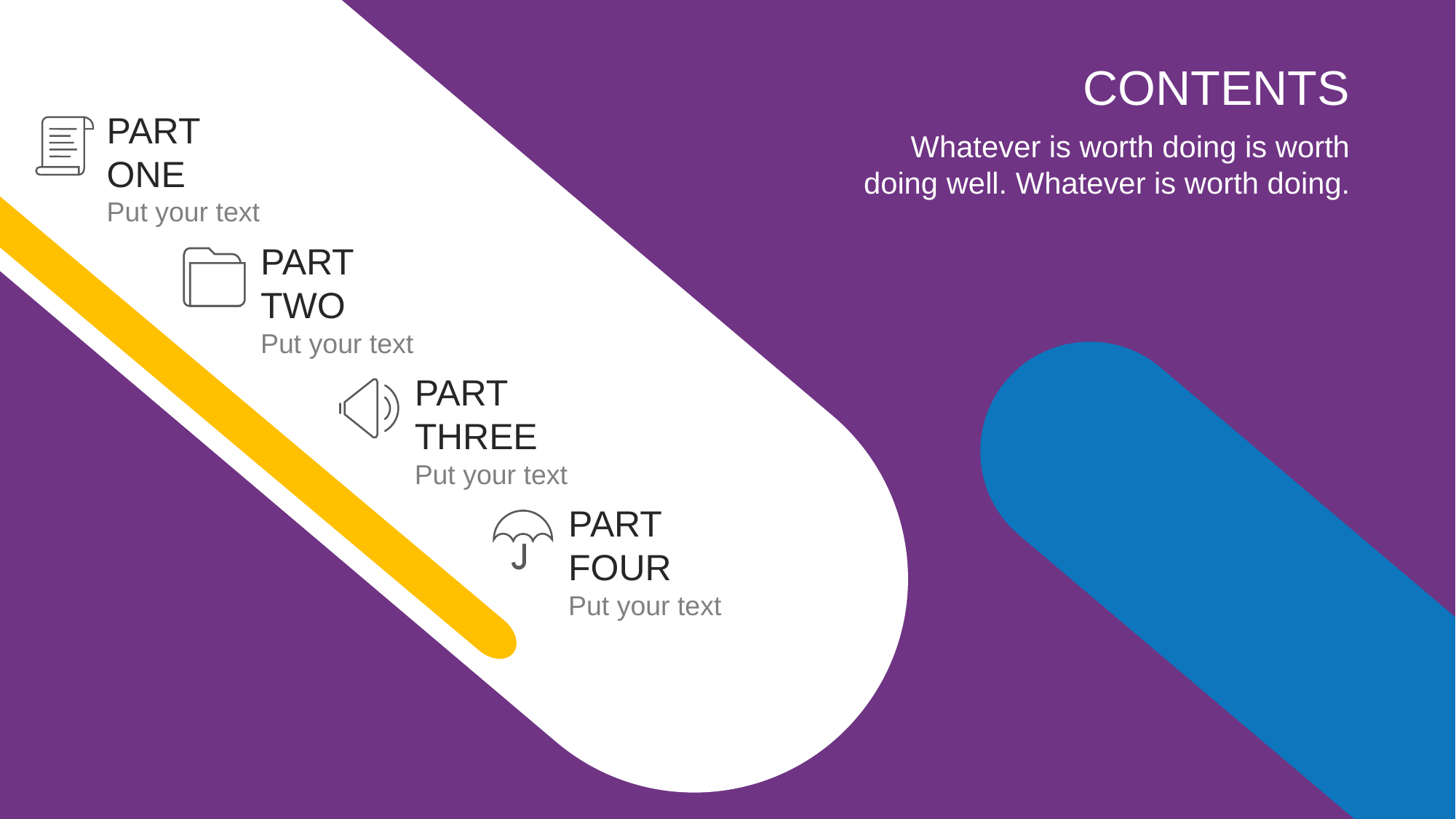

CONTENTS
PART ONE
Put your text

Whatever is worth doing is worth doing well. Whatever is worth doing.

PART TWO
Put your text

PART THREE
Put your text

PART FOUR
Put your text